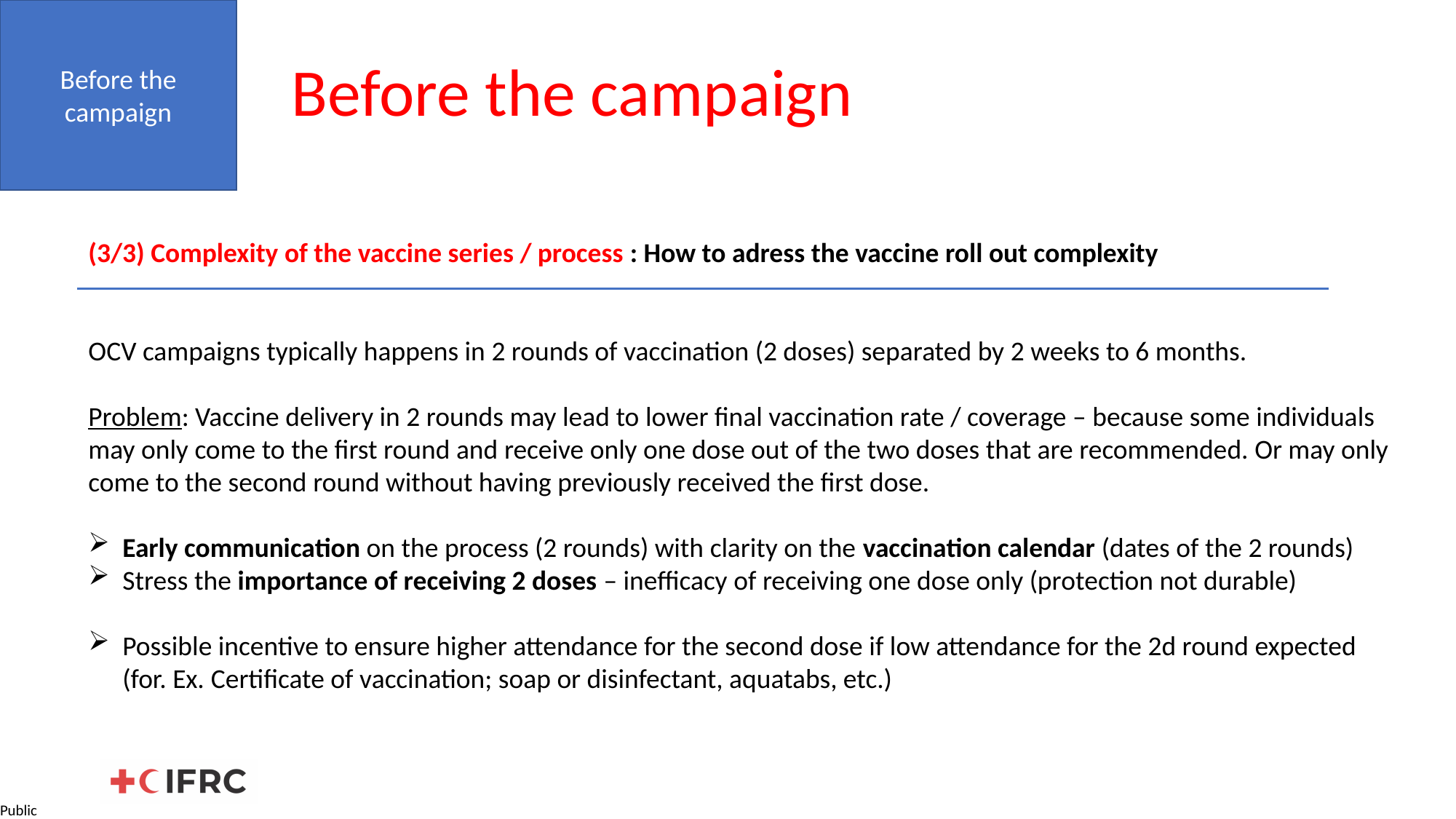

Before the campaign
# Before the campaign
(3/3) Complexity of the vaccine series / process : How to adress the vaccine roll out complexity

OCV campaigns typically happens in 2 rounds of vaccination (2 doses) separated by 2 weeks to 6 months.
Problem: Vaccine delivery in 2 rounds may lead to lower final vaccination rate / coverage – because some individuals may only come to the first round and receive only one dose out of the two doses that are recommended. Or may only come to the second round without having previously received the first dose.

Early communication on the process (2 rounds) with clarity on the vaccination calendar (dates of the 2 rounds)
Stress the importance of receiving 2 doses – inefficacy of receiving one dose only (protection not durable)

Possible incentive to ensure higher attendance for the second dose if low attendance for the 2d round expected
(for. Ex. Certificate of vaccination; soap or disinfectant, aquatabs, etc.)